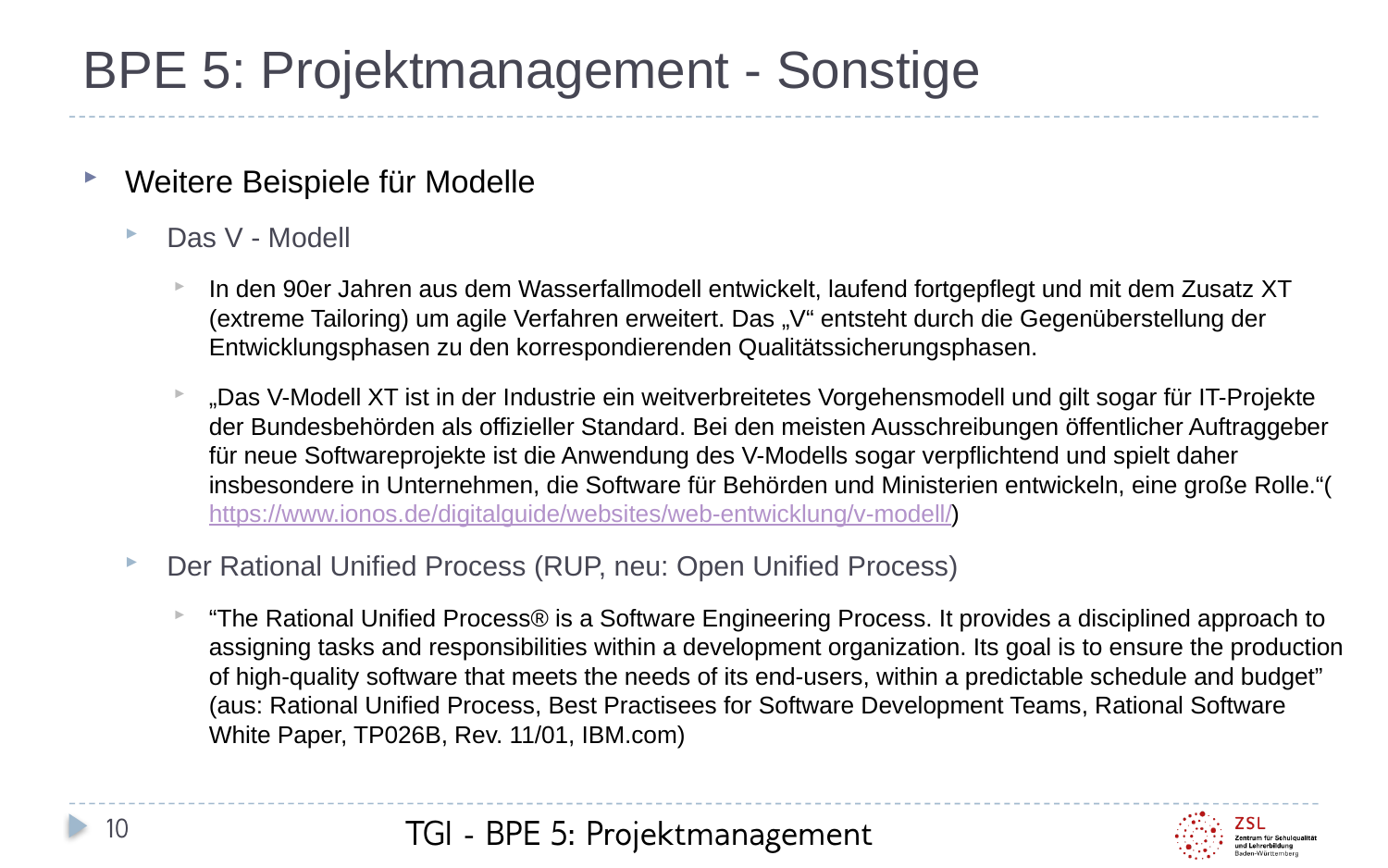

# BPE 5: Projektmanagement - Sonstige
Weitere Beispiele für Modelle
Das V - Modell
In den 90er Jahren aus dem Wasserfallmodell entwickelt, laufend fortgepflegt und mit dem Zusatz XT (extreme Tailoring) um agile Verfahren erweitert. Das „V“ entsteht durch die Gegenüberstellung der Entwicklungsphasen zu den korrespondierenden Qualitätssicherungsphasen.
„Das V-Modell XT ist in der Industrie ein weitverbreitetes Vorgehensmodell und gilt sogar für IT-Projekte der Bundesbehörden als offizieller Standard. Bei den meisten Ausschreibungen öffentlicher Auftraggeber für neue Softwareprojekte ist die Anwendung des V-Modells sogar verpflichtend und spielt daher insbesondere in Unternehmen, die Software für Behörden und Ministerien entwickeln, eine große Rolle.“(https://www.ionos.de/digitalguide/websites/web-entwicklung/v-modell/)
Der Rational Unified Process (RUP, neu: Open Unified Process)
“The Rational Unified Process® is a Software Engineering Process. It provides a disciplined approach to assigning tasks and responsibilities within a development organization. Its goal is to ensure the production of high-quality software that meets the needs of its end-users, within a predictable schedule and budget” (aus: Rational Unified Process, Best Practisees for Software Development Teams, Rational Software White Paper, TP026B, Rev. 11/01, IBM.com)
TGI - BPE 5: Projektmanagement
10